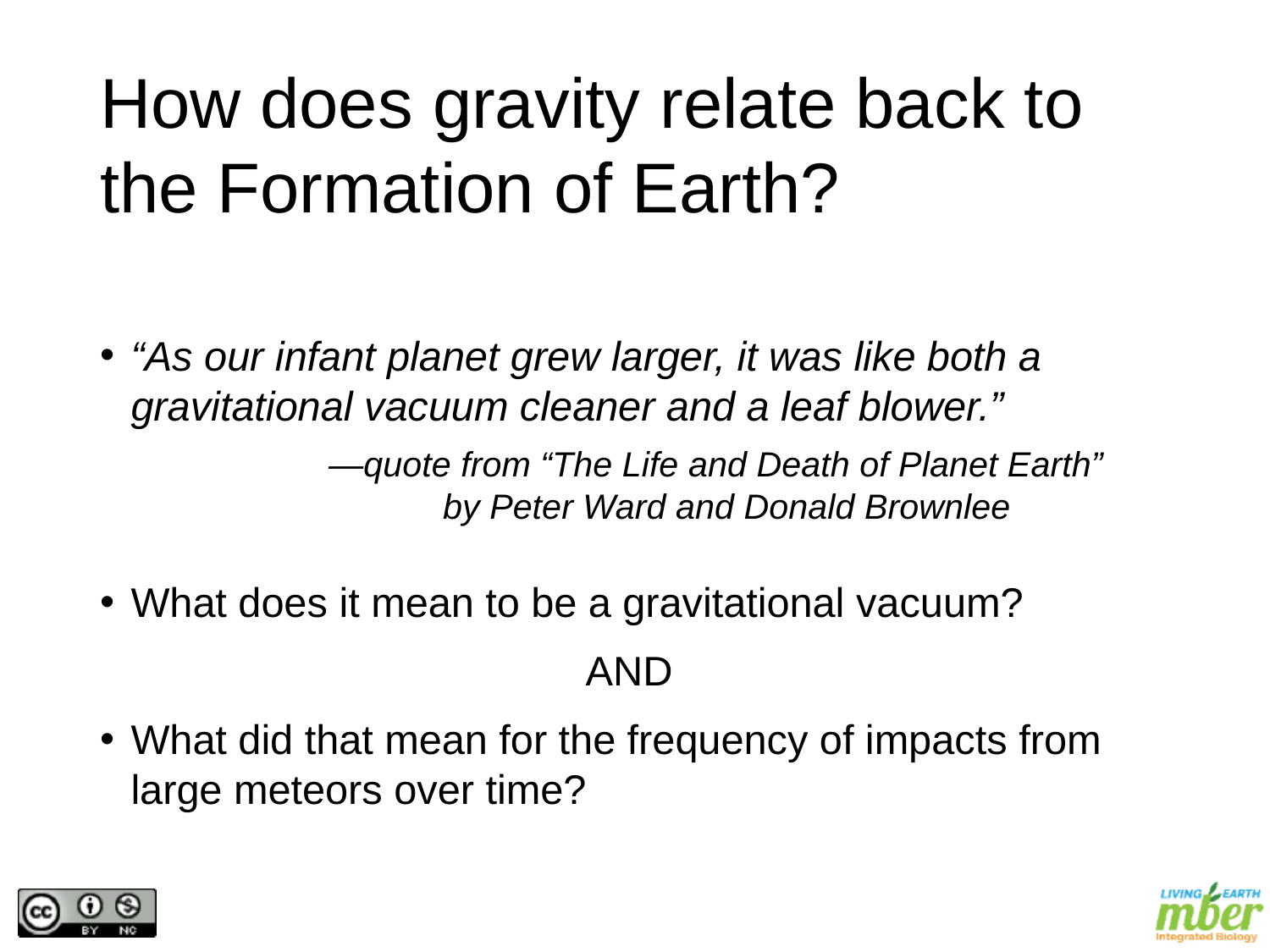

# How does gravity relate back to the Formation of Earth?
“As our infant planet grew larger, it was like both a gravitational vacuum cleaner and a leaf blower.”
		—quote from “The Life and Death of Planet Earth”
			by Peter Ward and Donald Brownlee

What does it mean to be a gravitational vacuum?
AND
What did that mean for the frequency of impacts from large meteors over time?